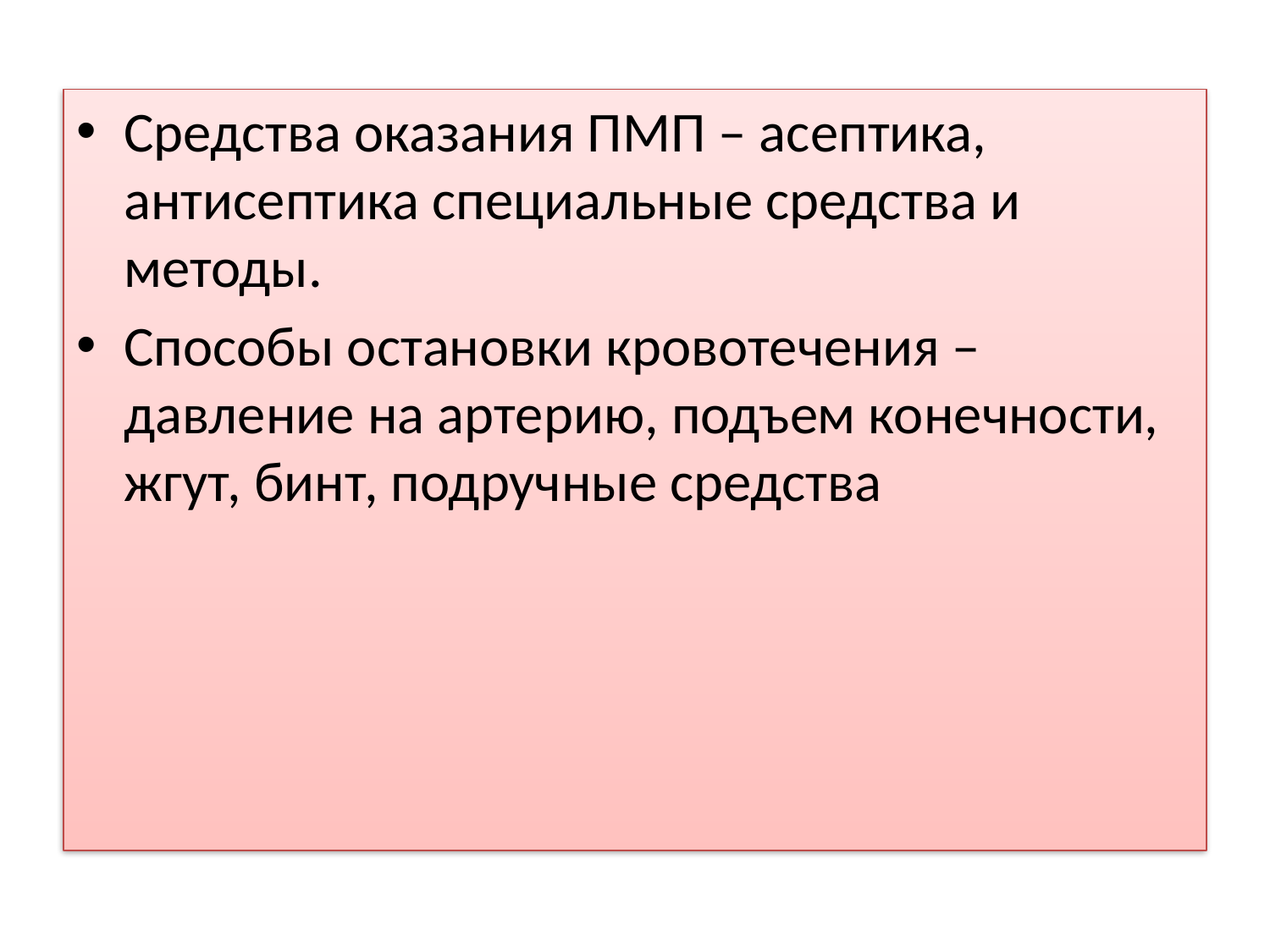

Средства оказания ПМП – асептика, антисептика специальные средства и методы.
Способы остановки кровотечения – давление на артерию, подъем конечности, жгут, бинт, подручные средства